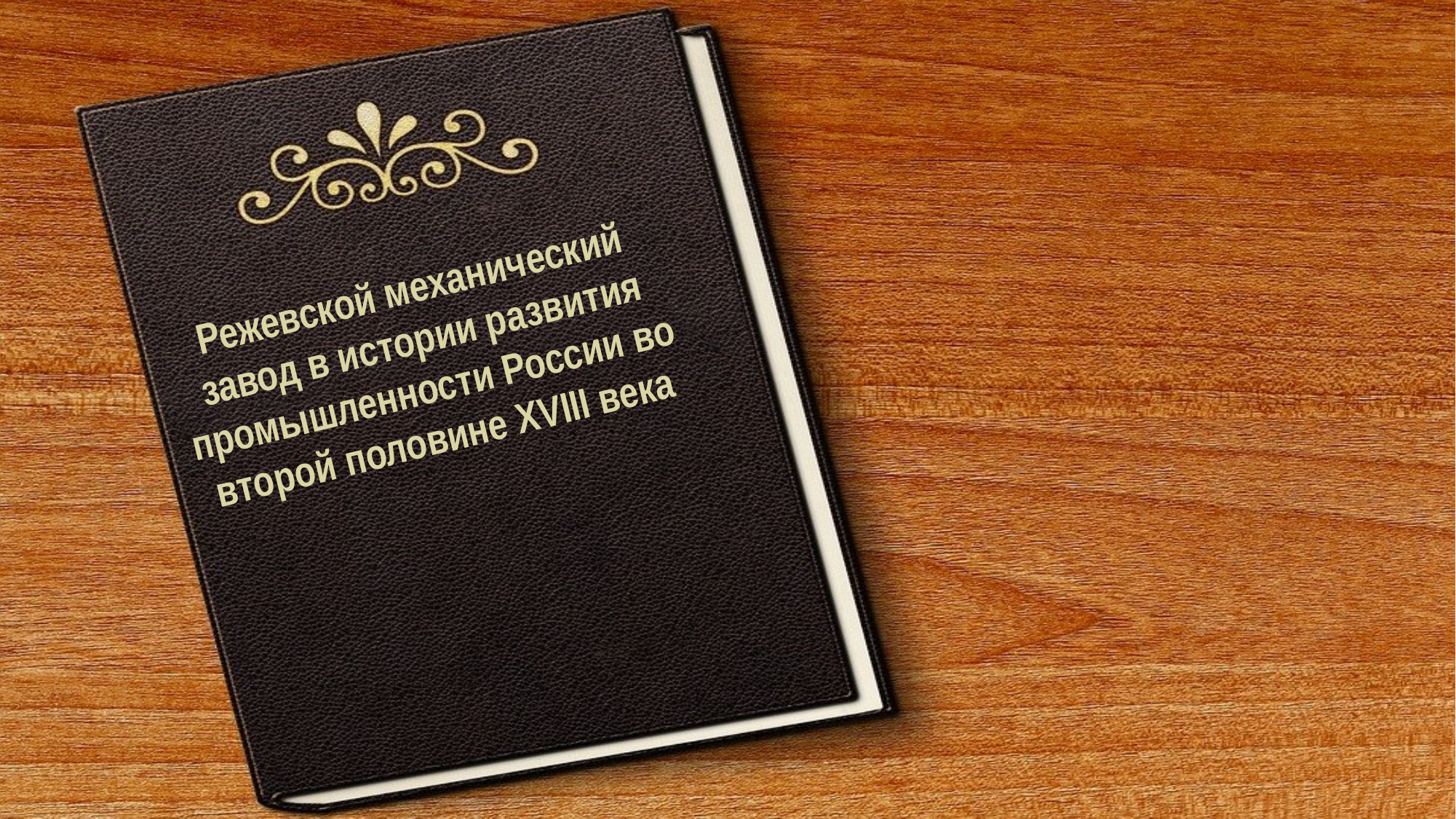

Режевской механический завод в истории развития промышленности России во второй половине XVIII века
|  |
| --- |